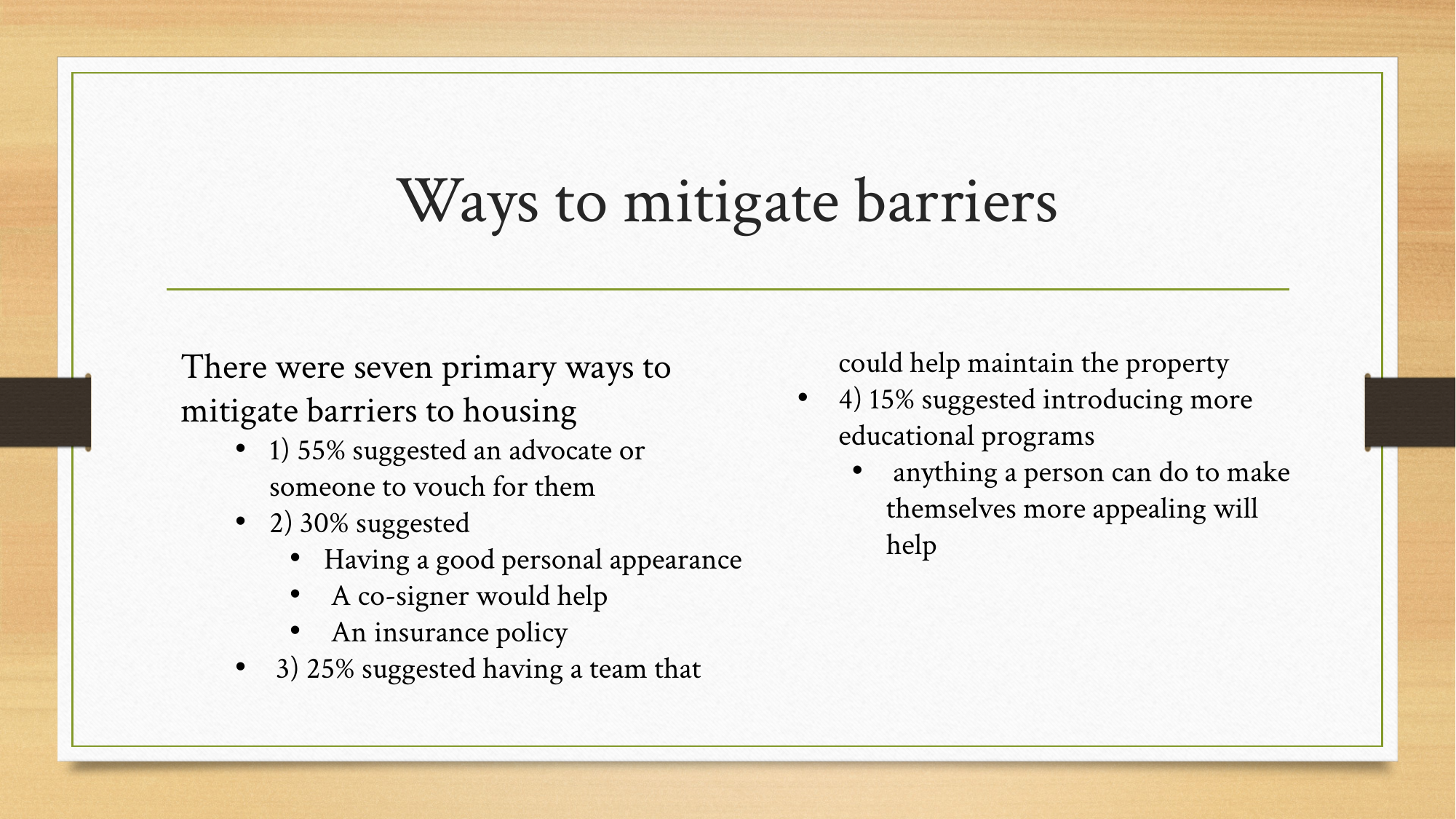

# Ways to mitigate barriers

There were seven primary ways to mitigate barriers to housing
1) 55% suggested an advocate or someone to vouch for them
2) 30% suggested
Having a good personal appearance
 A co-signer would help
An insurance policy
3) 25% suggested having a team that could help maintain the property
4) 15% suggested introducing more educational programs
 anything a person can do to make themselves more appealing will help